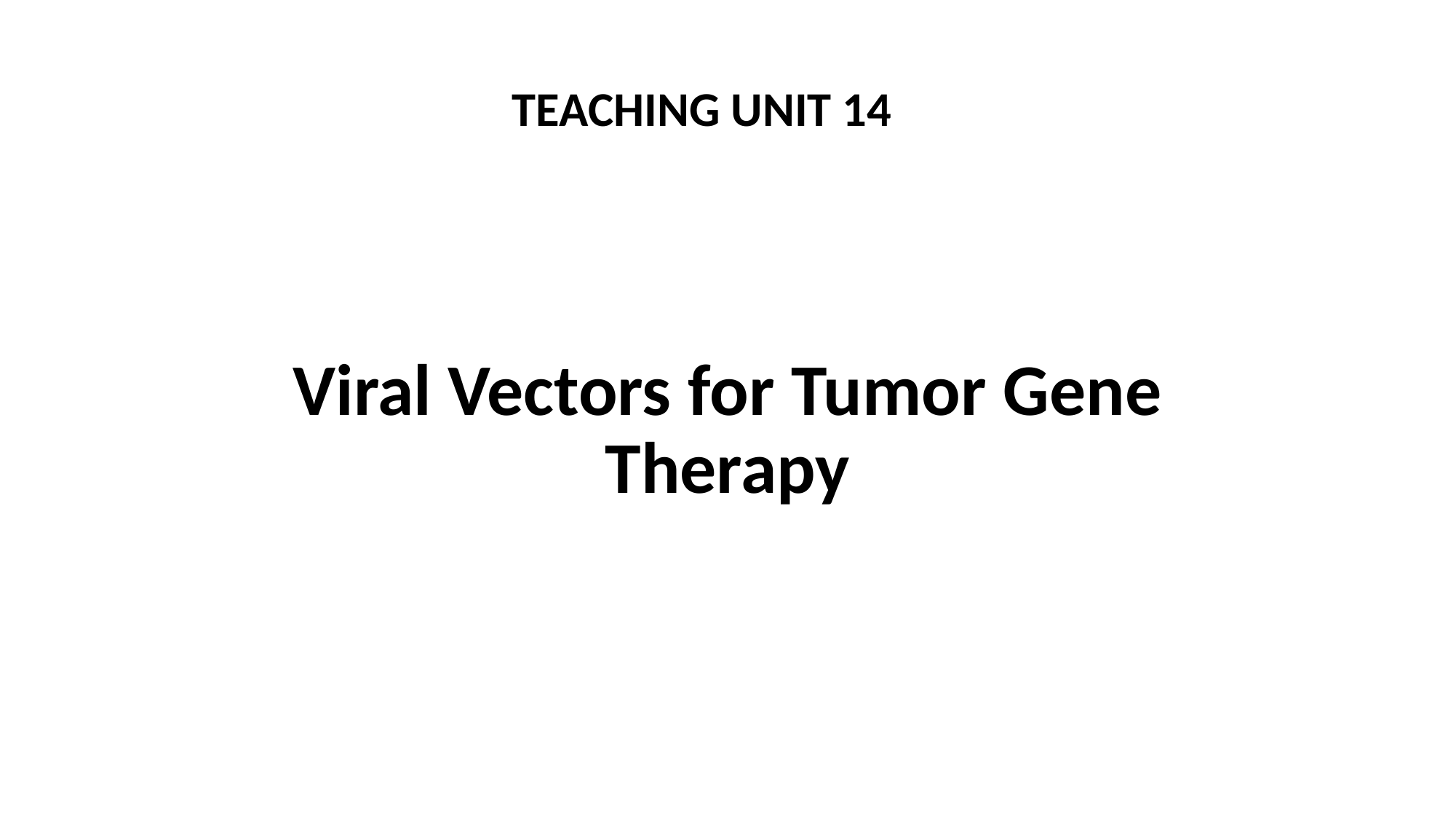

TEACHING UNIT 14
# Viral Vectors for Tumor Gene Therapy